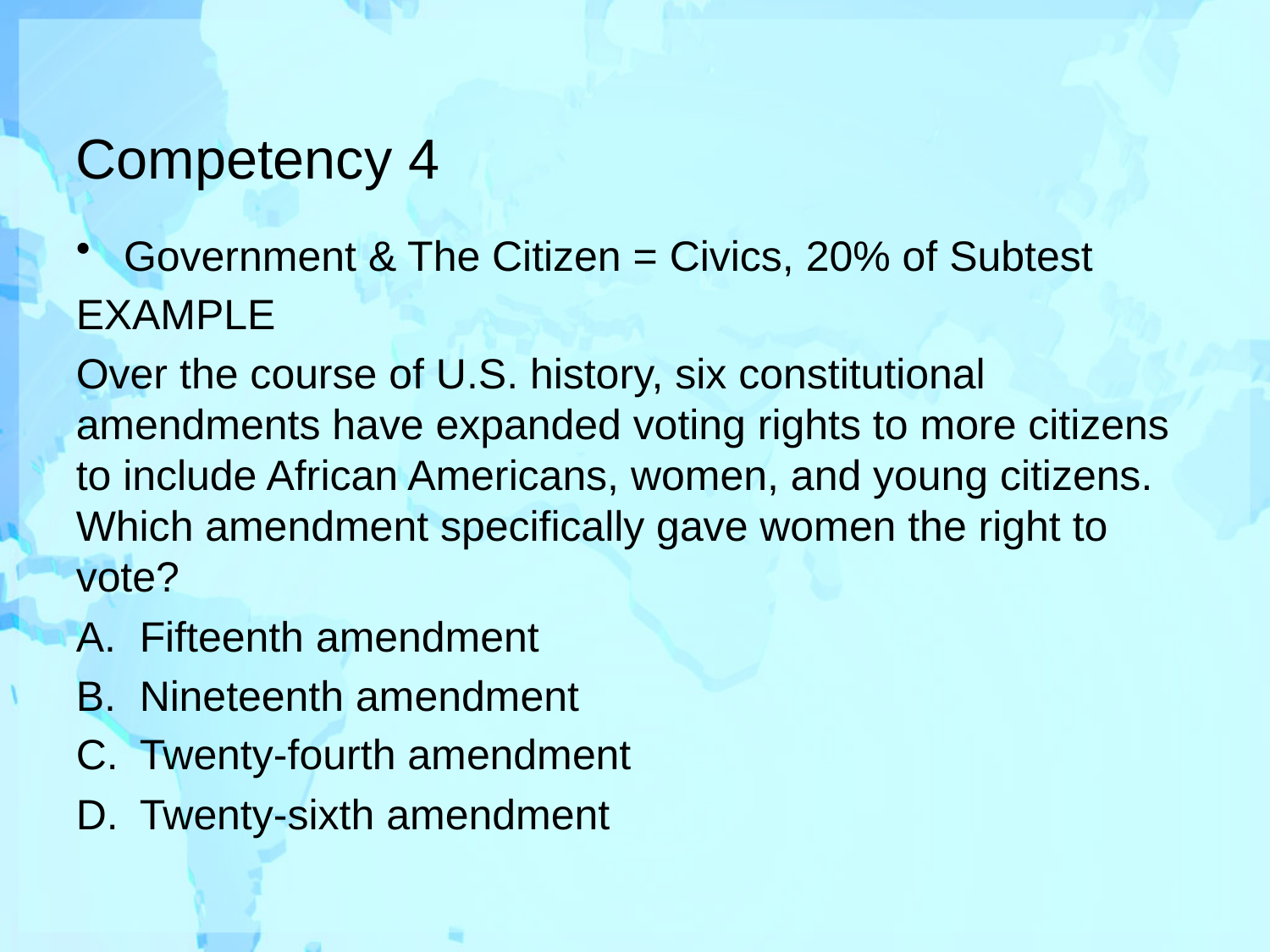

# Competency 4
Government & The Citizen = Civics, 20% of Subtest
EXAMPLE
Over the course of U.S. history, six constitutional amendments have expanded voting rights to more citizens to include African Americans, women, and young citizens. Which amendment specifically gave women the right to vote?
Fifteenth amendment
Nineteenth amendment
Twenty-fourth amendment
Twenty-sixth amendment